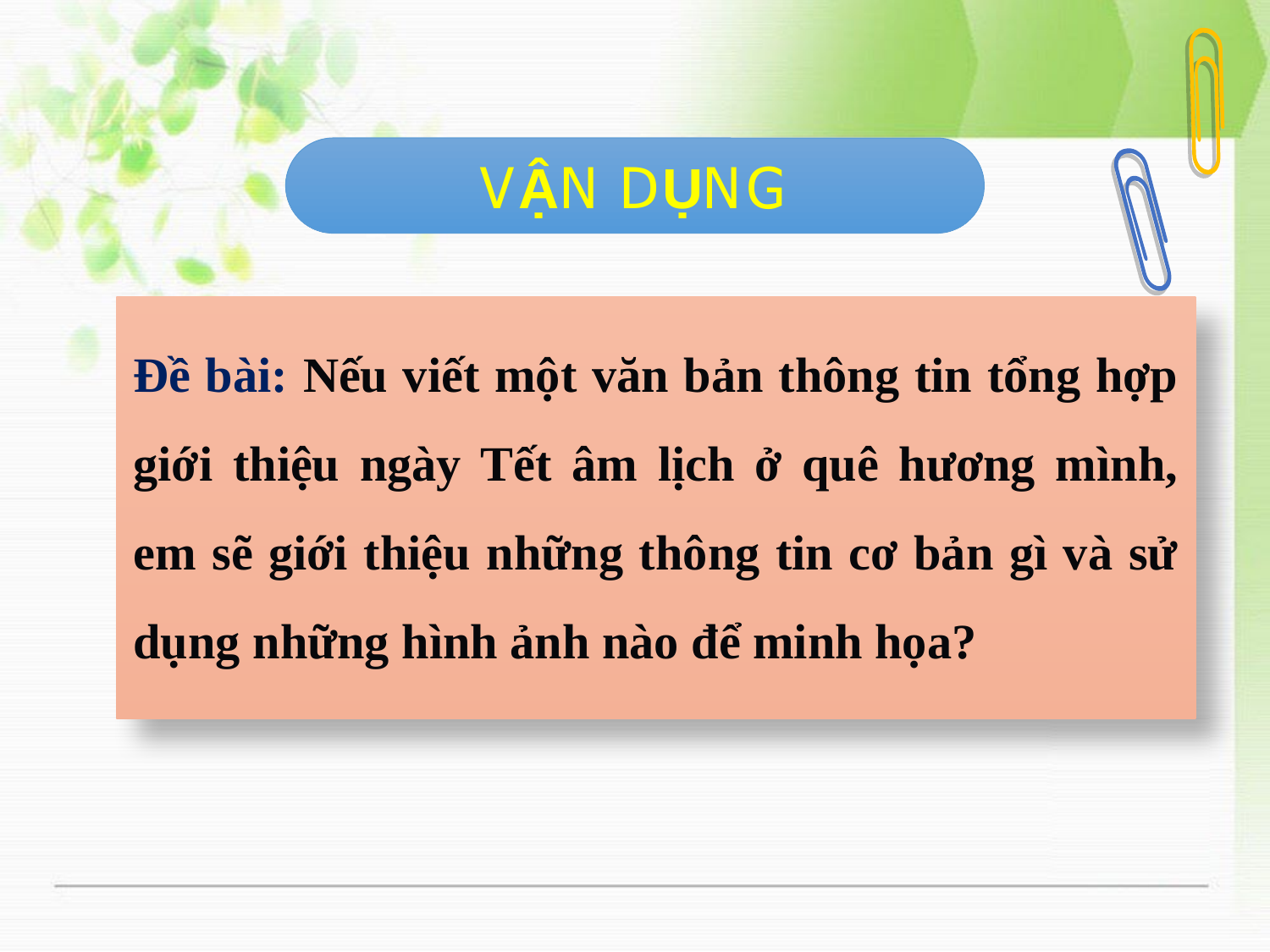

VẬN DỤNG
Đề bài: Nếu viết một văn bản thông tin tổng hợp giới thiệu ngày Tết âm lịch ở quê hương mình, em sẽ giới thiệu những thông tin cơ bản gì và sử dụng những hình ảnh nào để minh họa?